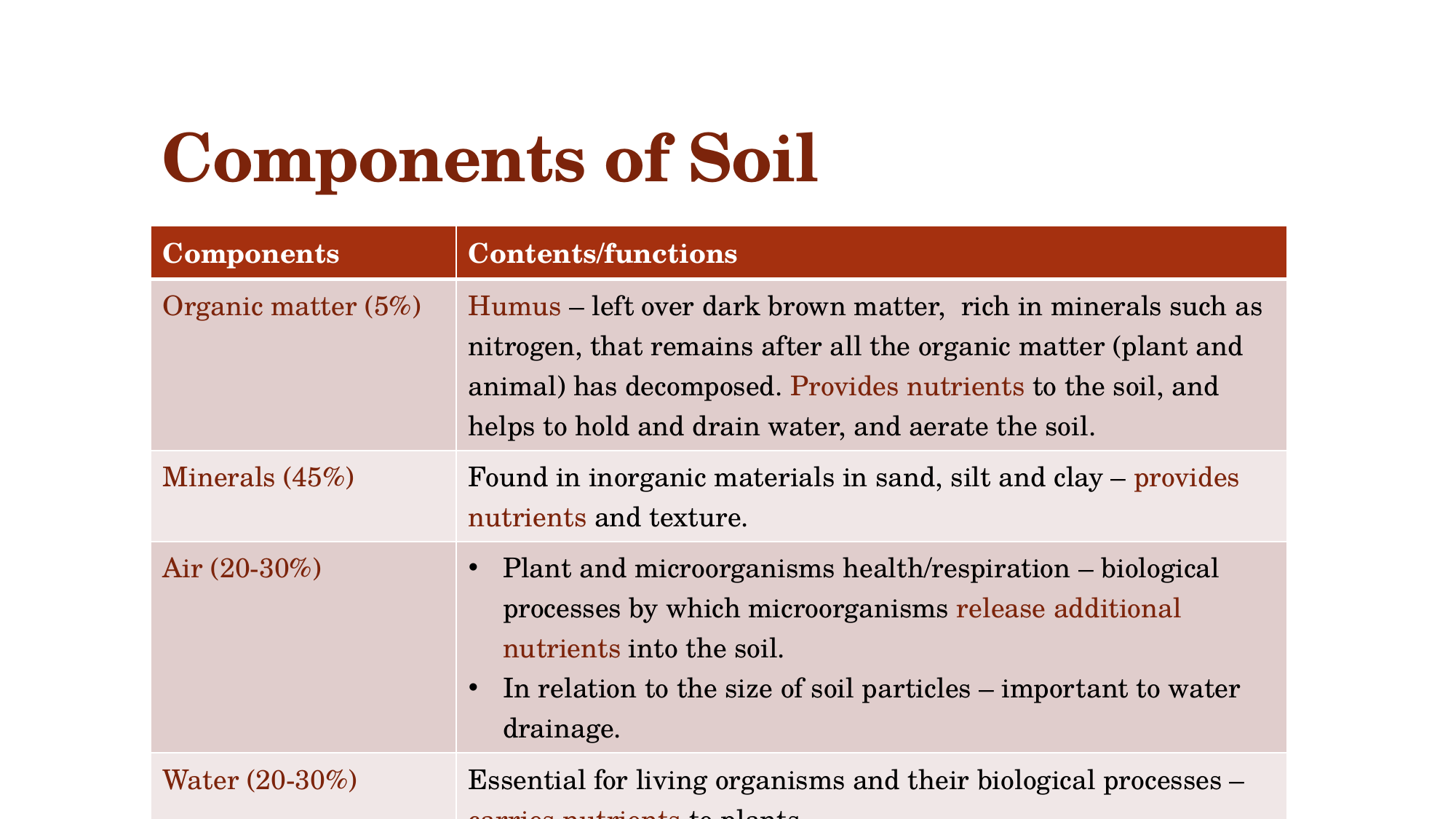

# Components of Soil
| Components | Contents/functions |
| --- | --- |
| Organic matter (5%) | Humus – left over dark brown matter, rich in minerals such as nitrogen, that remains after all the organic matter (plant and animal) has decomposed. Provides nutrients to the soil, and helps to hold and drain water, and aerate the soil. |
| Minerals (45%) | Found in inorganic materials in sand, silt and clay – provides nutrients and texture. |
| Air (20-30%) | Plant and microorganisms health/respiration – biological processes by which microorganisms release additional nutrients into the soil. In relation to the size of soil particles – important to water drainage. |
| Water (20-30%) | Essential for living organisms and their biological processes – carries nutrients to plants. |
| Living organisms | Found on and in the soil – aerate, mix and add nutrients. |
Dr.IEcheverry, HE, CHS, CAMS, KSU_2nd3637
4